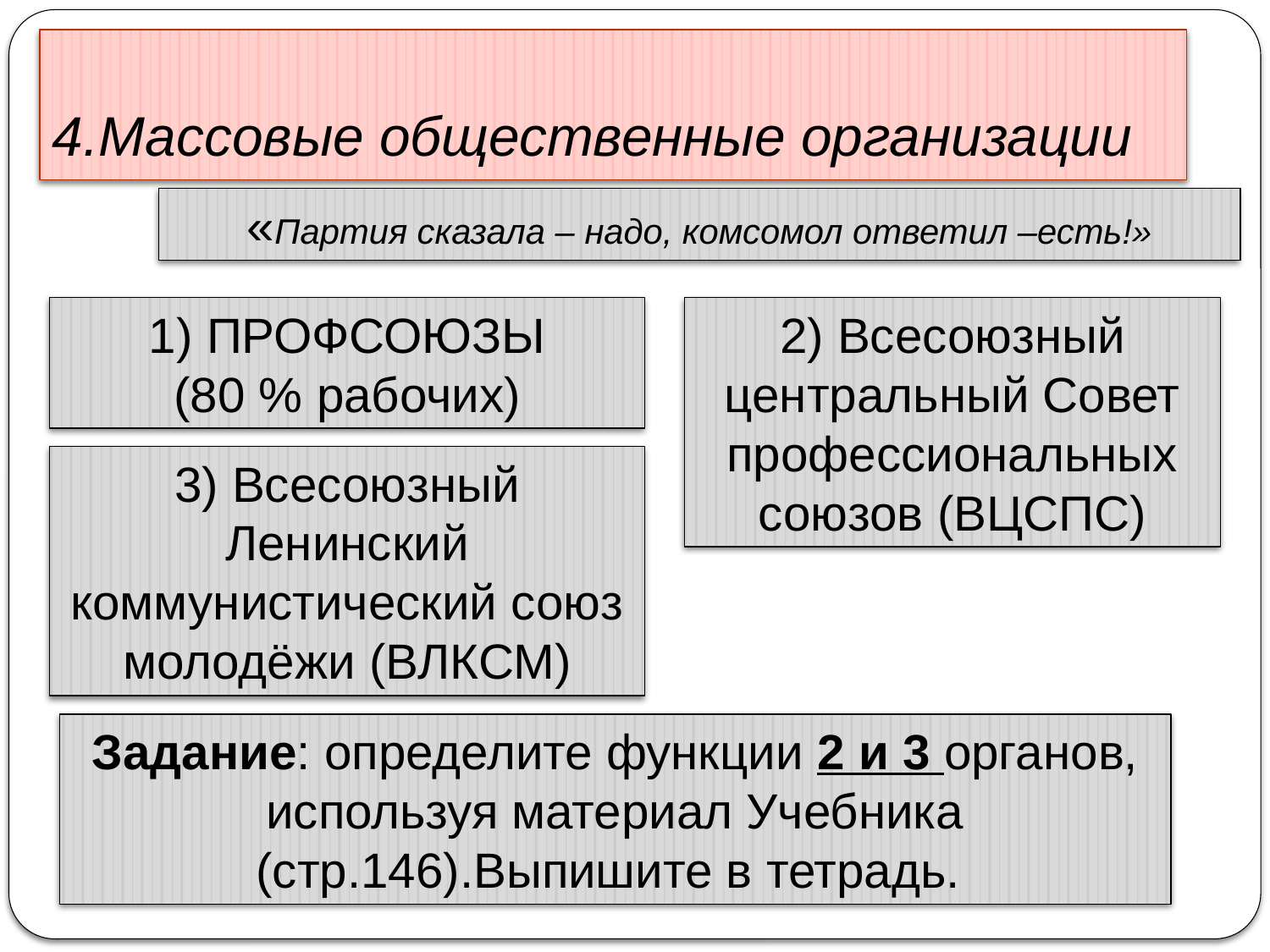

# 4.Массовые общественные организации
«Партия сказала – надо, комсомол ответил –есть!»
1) ПРОФСОЮЗЫ
(80 % рабочих)
2) Всесоюзный центральный Совет профессиональных союзов (ВЦСПС)
3) Всесоюзный Ленинский коммунистический союз молодёжи (ВЛКСМ)
Задание: определите функции 2 и 3 органов, используя материал Учебника (стр.146).Выпишите в тетрадь.